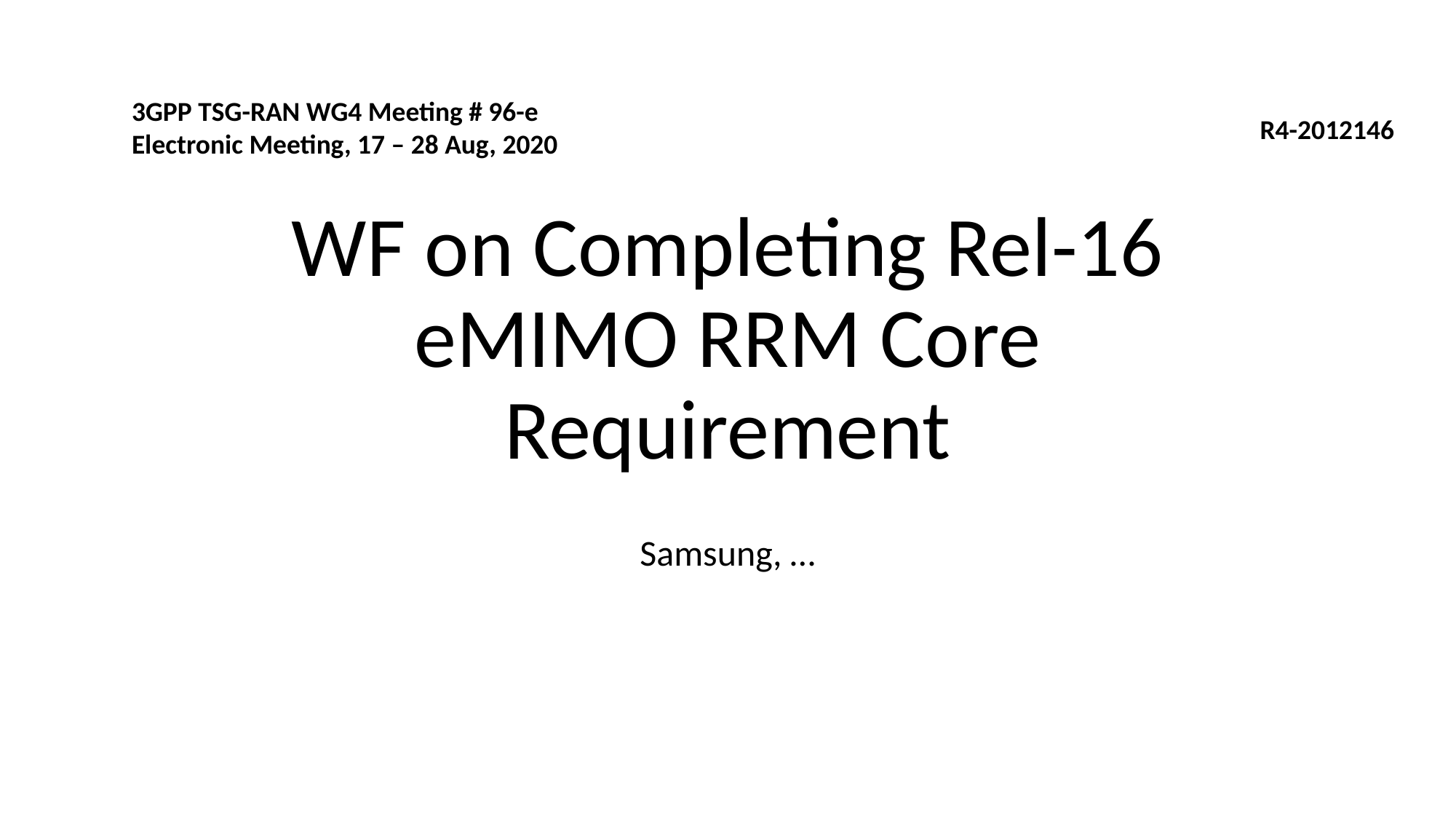

3GPP TSG-RAN WG4 Meeting # 96-e
Electronic Meeting, 17 – 28 Aug, 2020
R4-2012146
# WF on Completing Rel-16 eMIMO RRM Core Requirement
Samsung, …